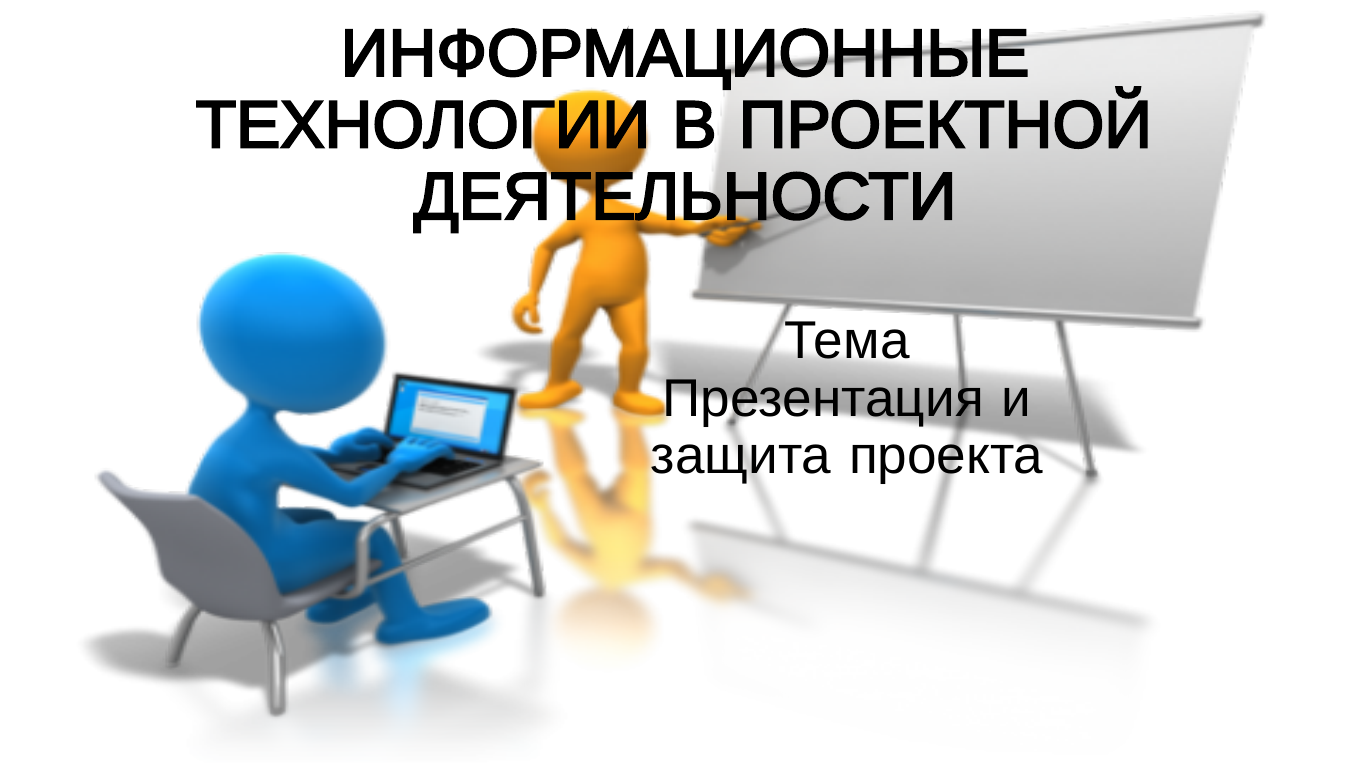

# ИНФОРМАЦИОННЫЕ ТЕХНОЛОГИИ В ПРОЕКТНОЙ ДЕЯТЕЛЬНОСТИ
Тема
Презентация и защита проекта